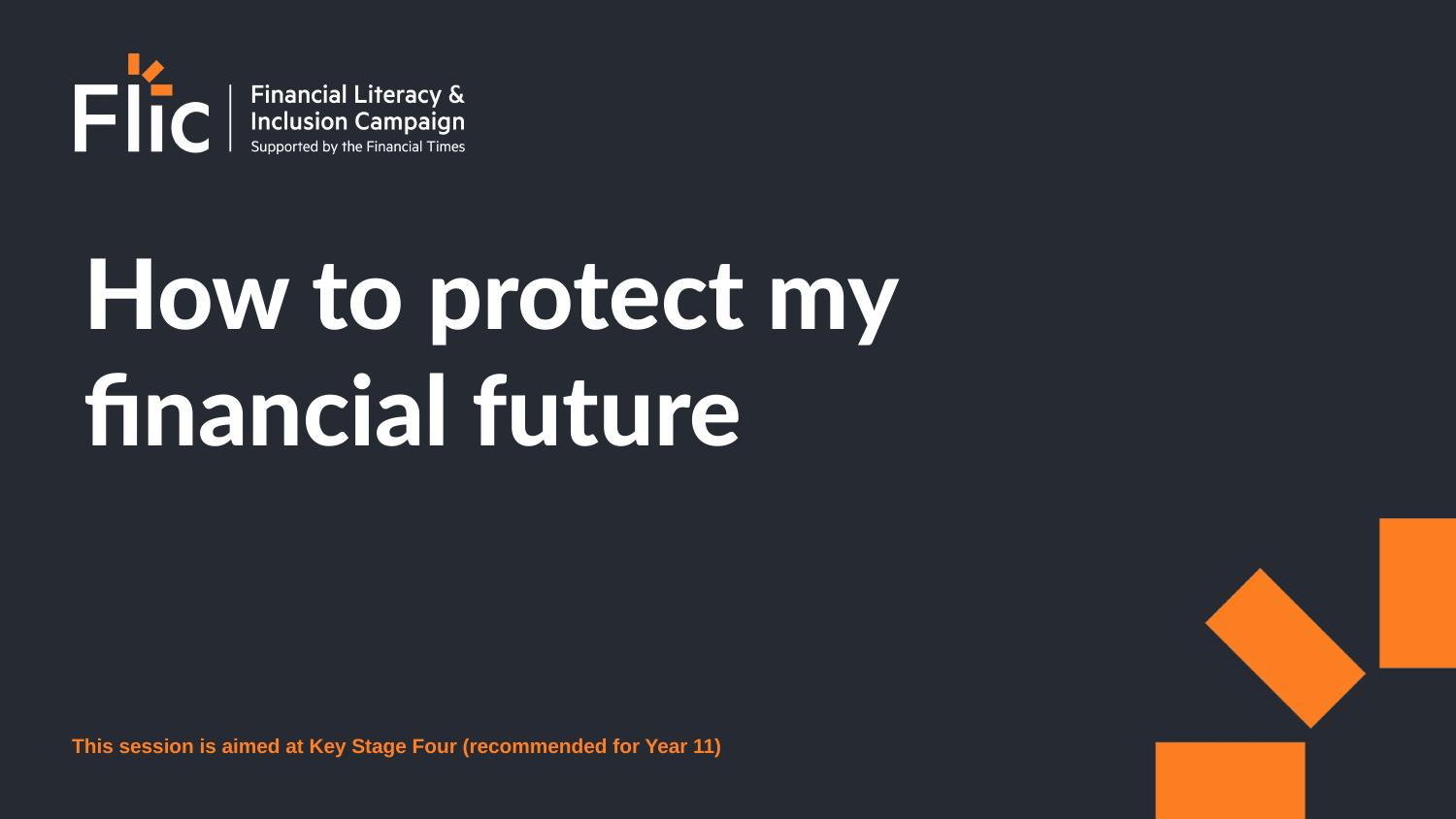

How to protect my financial future
This session is aimed at Key Stage Four (recommended for Year 11)